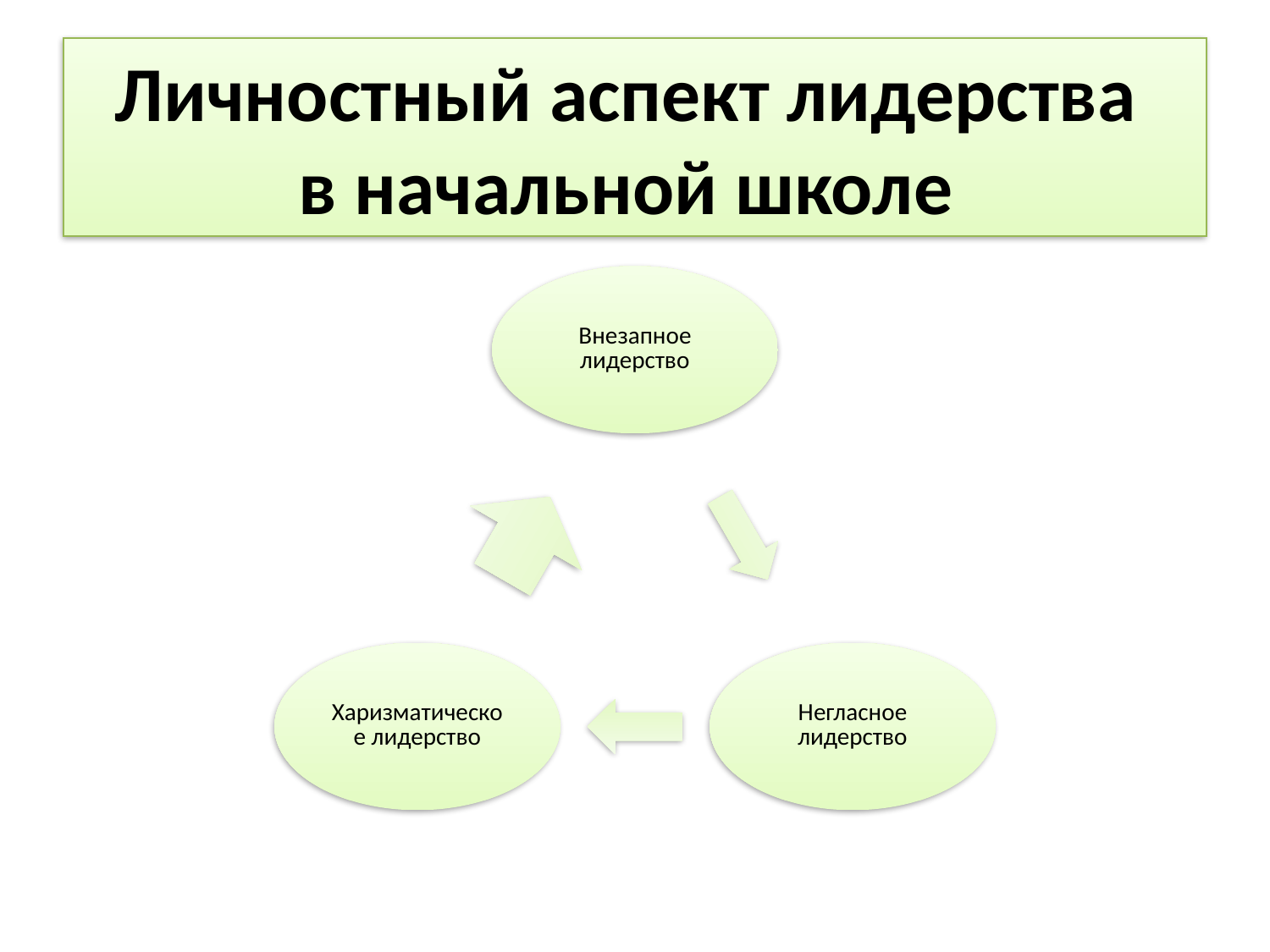

# Личностный аспект лидерства в начальной школе
Внезапное лидерство
Негласное лидерство
Харизматическое лидерство